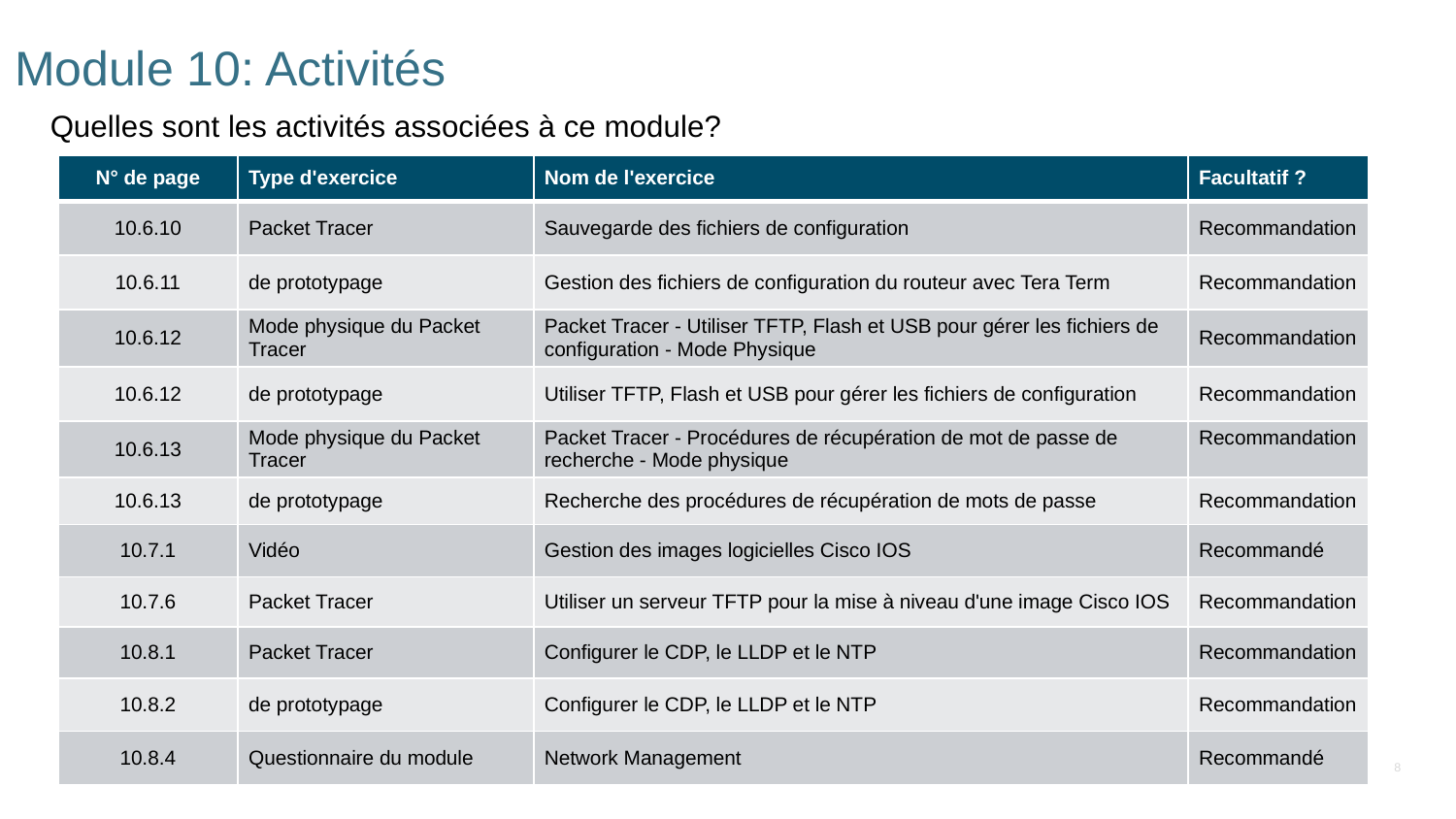

# Module 10: Activités
Quelles sont les activités associées à ce module?

| N° de page | Type d'exercice | Nom de l'exercice | Facultatif ? |
| --- | --- | --- | --- |
| 10.6.10 | Packet Tracer | Sauvegarde des fichiers de configuration | Recommandation |
| 10.6.11 | de prototypage | Gestion des fichiers de configuration du routeur avec Tera Term | Recommandation |
| 10.6.12 | Mode physique du Packet Tracer | Packet Tracer - Utiliser TFTP, Flash et USB pour gérer les fichiers de configuration - Mode Physique | Recommandation |
| 10.6.12 | de prototypage | Utiliser TFTP, Flash et USB pour gérer les fichiers de configuration | Recommandation |
| 10.6.13 | Mode physique du Packet Tracer | Packet Tracer - Procédures de récupération de mot de passe de recherche - Mode physique | Recommandation |
| 10.6.13 | de prototypage | Recherche des procédures de récupération de mots de passe | Recommandation |
| 10.7.1 | Vidéo | Gestion des images logicielles Cisco IOS | Recommandé |
| 10.7.6 | Packet Tracer | Utiliser un serveur TFTP pour la mise à niveau d'une image Cisco IOS | Recommandation |
| 10.8.1 | Packet Tracer | Configurer le CDP, le LLDP et le NTP | Recommandation |
| 10.8.2 | de prototypage | Configurer le CDP, le LLDP et le NTP | Recommandation |
| 10.8.4 | Questionnaire du module | Network Management | Recommandé |